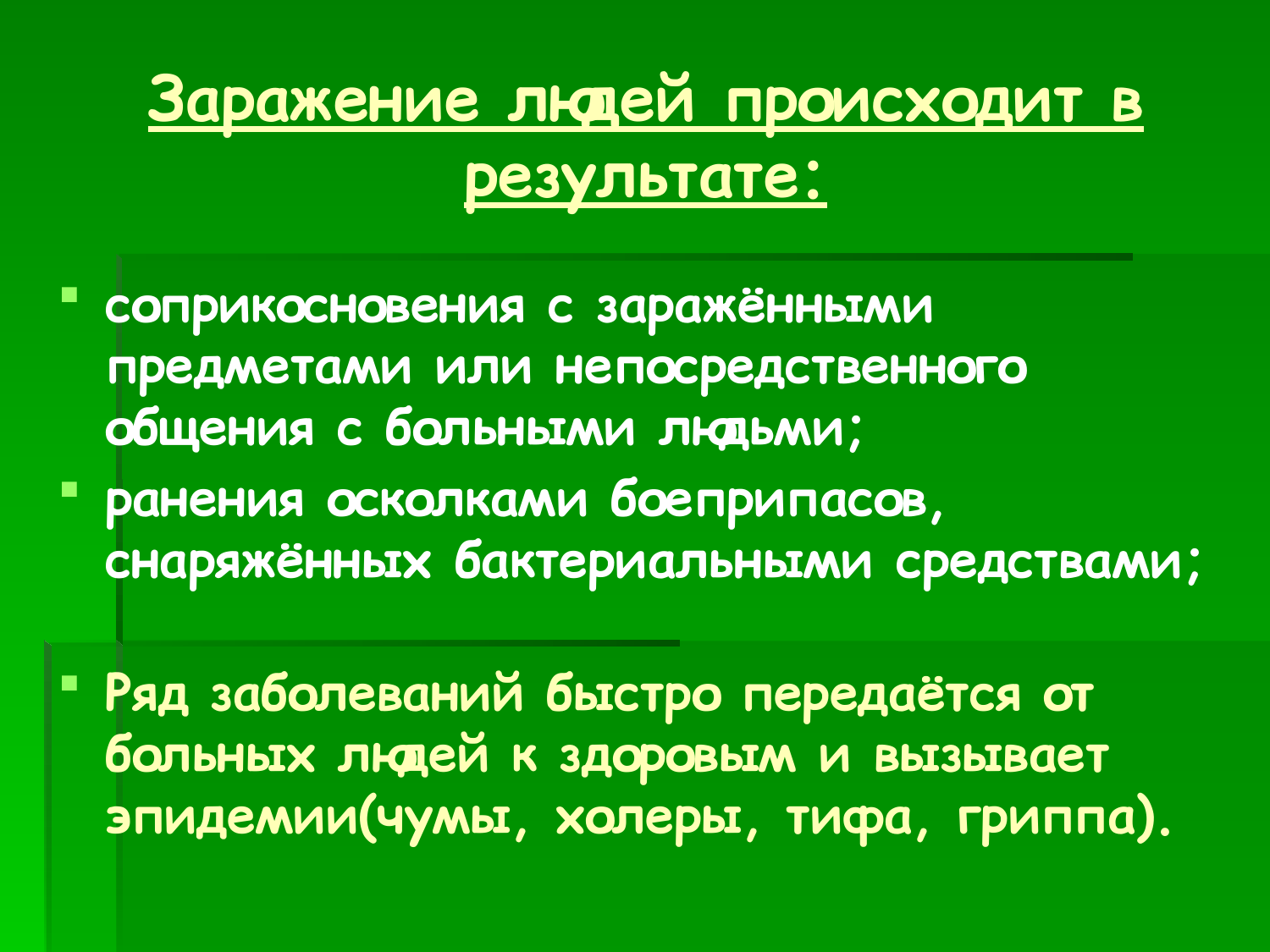

# Заражение людей происходит в результате:
соприкосновения с заражёнными предметами или непосредственного общения с больными людьми;
ранения осколками боеприпасов, снаряжённых бактериальными средствами;
Ряд заболеваний быстро передаётся от больных людей к здоровым и вызывает эпидемии(чумы, холеры, тифа, гриппа).